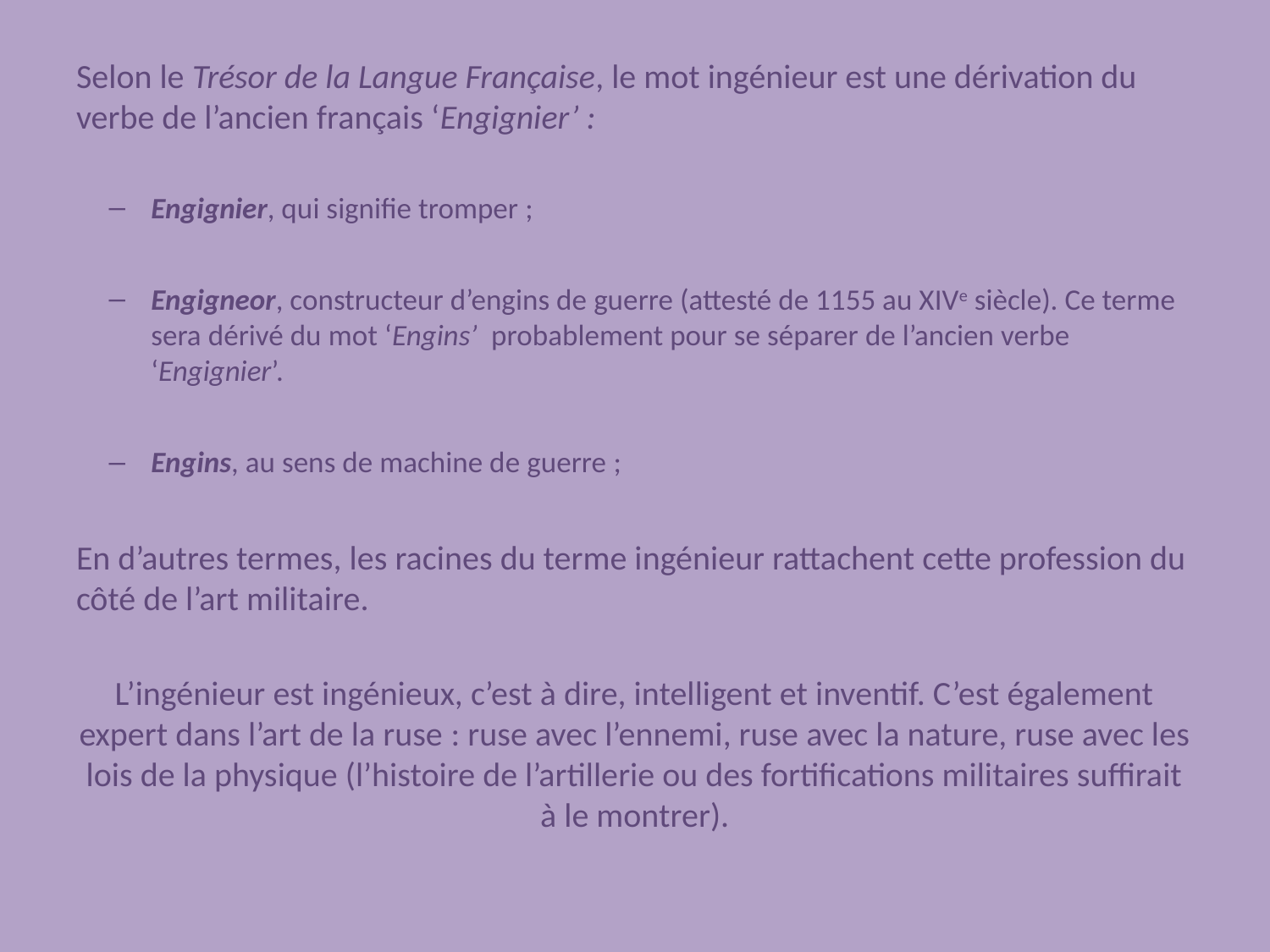

Selon le Trésor de la Langue Française, le mot ingénieur est une dérivation du verbe de l’ancien français ‘Engignier’ :

Engignier, qui signifie tromper ;

Engigneor, constructeur d’engins de guerre (attesté de 1155 au XIVe siècle). Ce terme sera dérivé du mot ‘Engins’  probablement pour se séparer de l’ancien verbe ‘Engignier’.

Engins, au sens de machine de guerre ;

En d’autres termes, les racines du terme ingénieur rattachent cette profession du côté de l’art militaire.

L’ingénieur est ingénieux, c’est à dire, intelligent et inventif. C’est également expert dans l’art de la ruse : ruse avec l’ennemi, ruse avec la nature, ruse avec les lois de la physique (l’histoire de l’artillerie ou des fortifications militaires suffirait à le montrer).